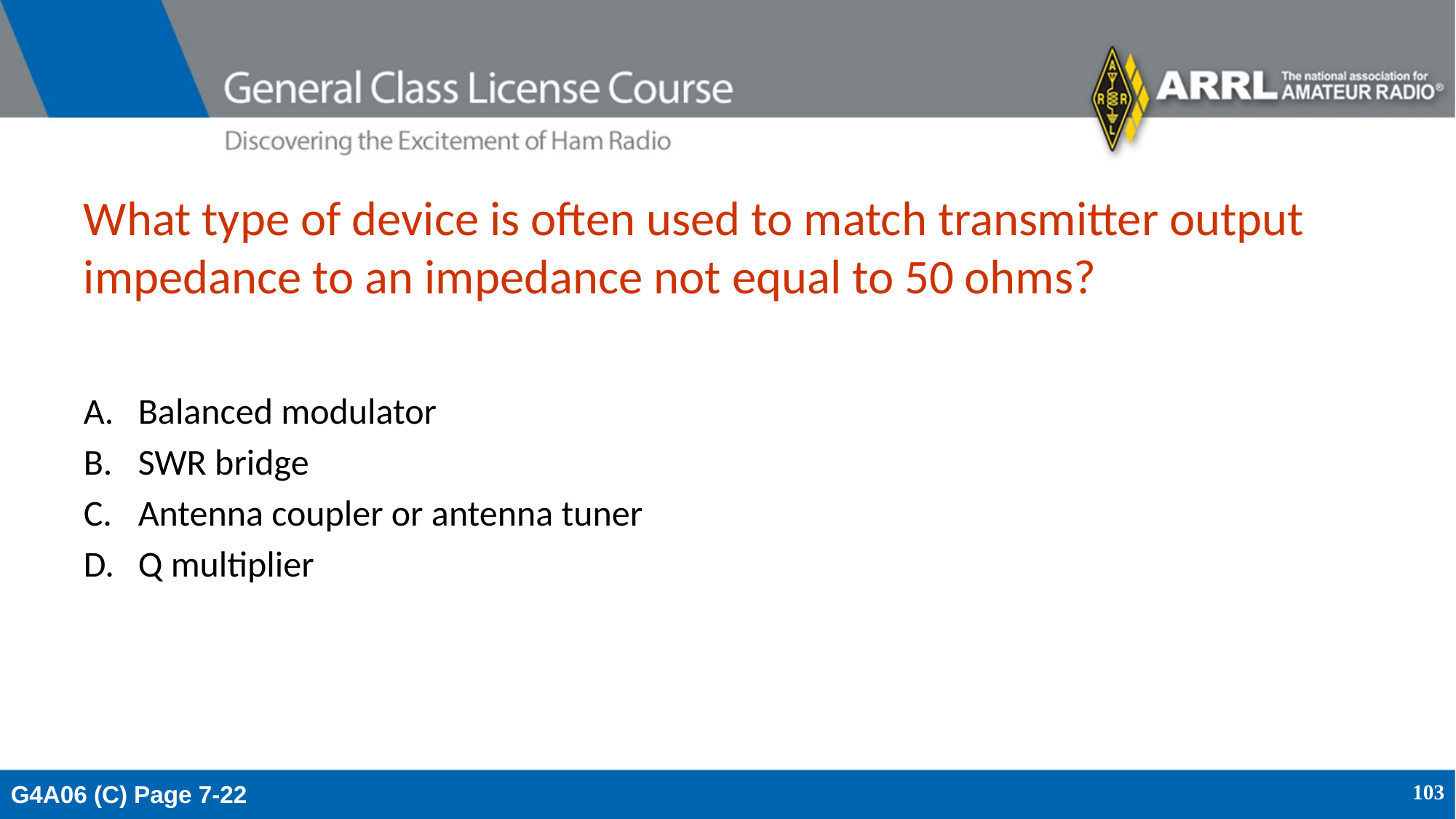

# What type of device is often used to match transmitter output impedance to an impedance not equal to 50 ohms?
Balanced modulator
SWR bridge
Antenna coupler or antenna tuner
Q multiplier
G4A06 (C) Page 7-22
103